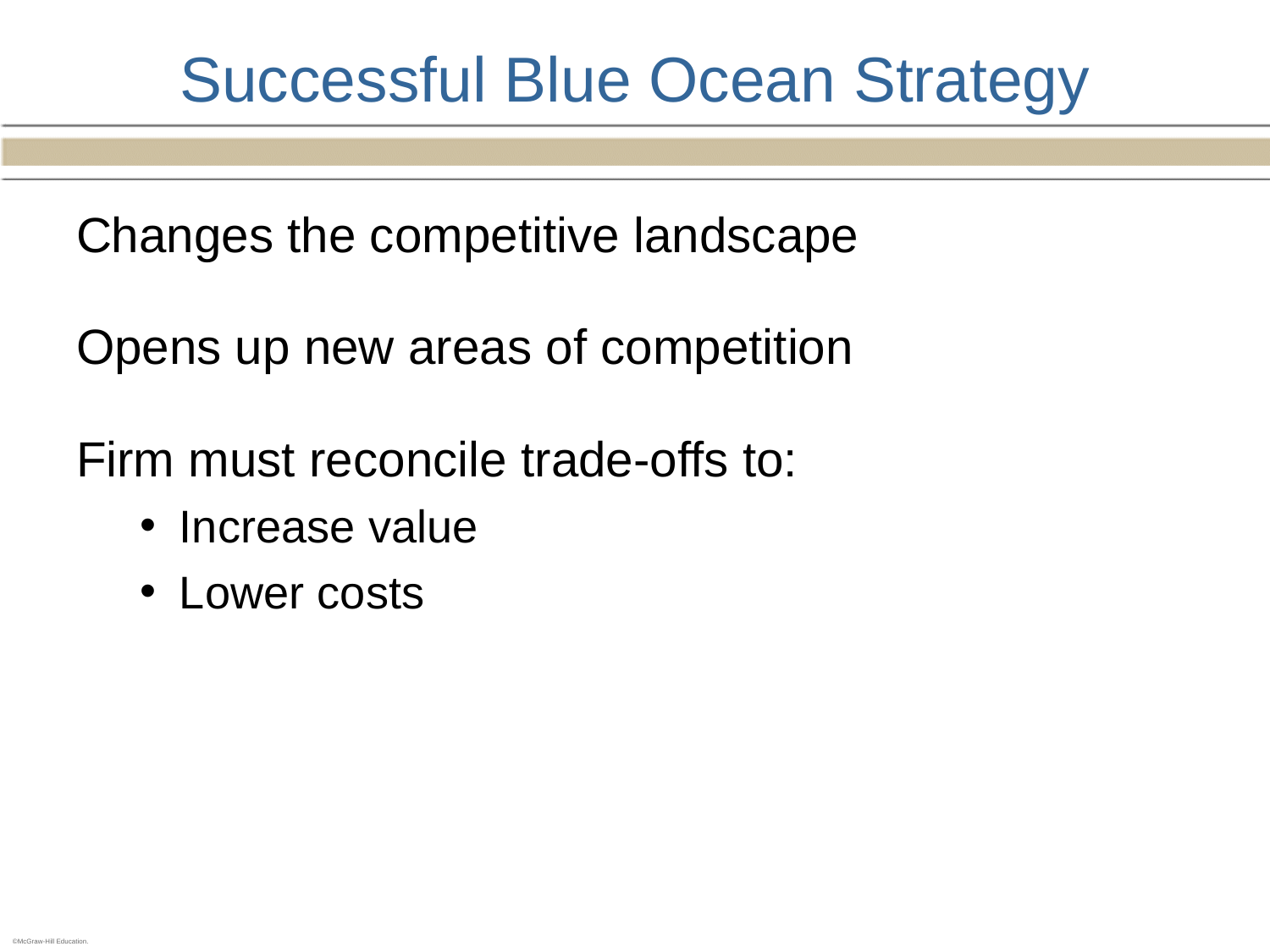

# Successful Blue Ocean Strategy
Changes the competitive landscape
Opens up new areas of competition
Firm must reconcile trade-offs to:
Increase value
Lower costs